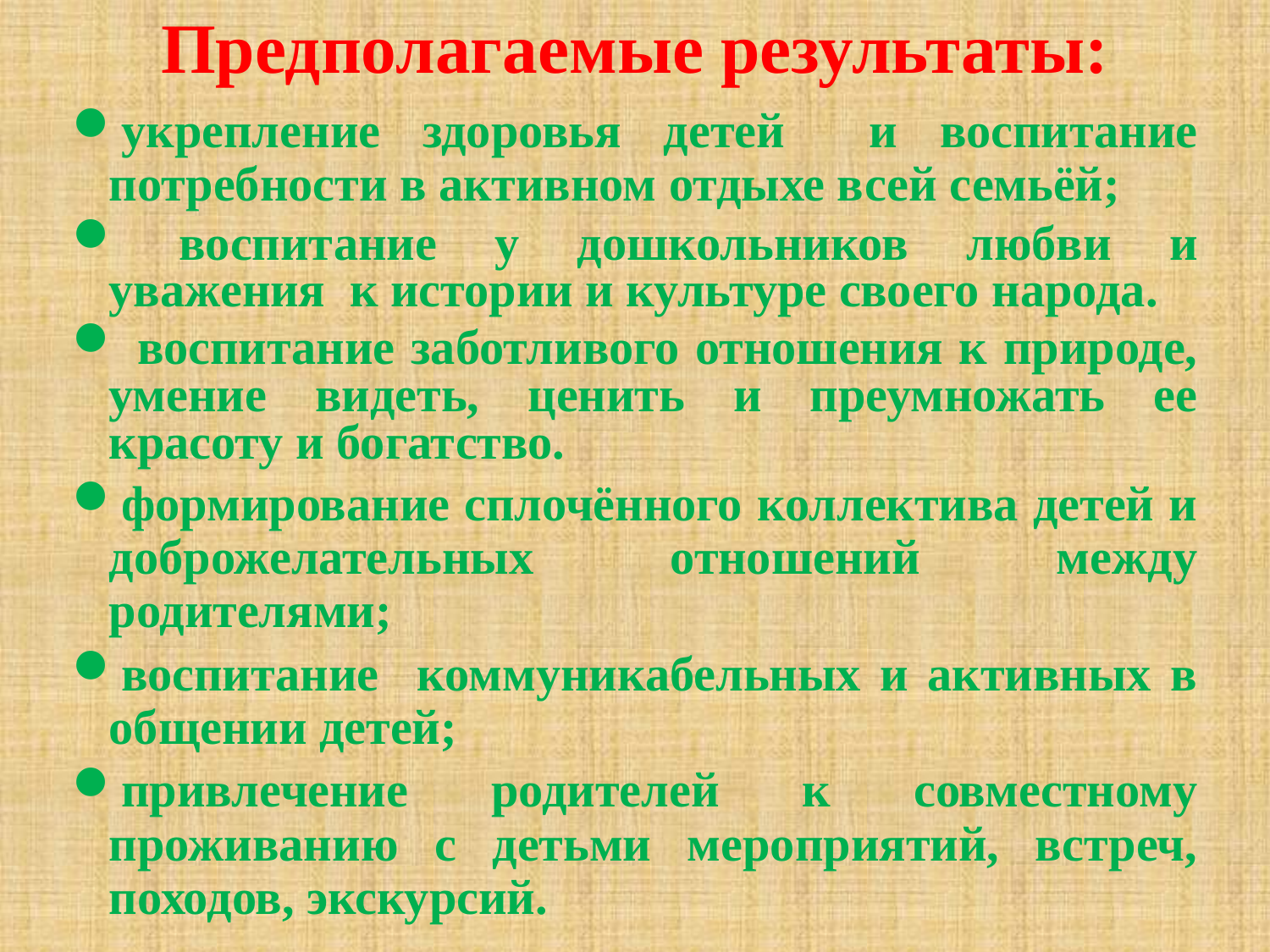

# Предполагаемые результаты:
укрепление здоровья детей  и воспитание потребности в активном отдыхе всей семьёй;
 воспитание у дошкольников любви и уважения  к истории и культуре своего народа.
 воспитание заботливого отношения к природе, умение видеть, ценить и преумножать ее красоту и богатство.
формирование сплочённого коллектива детей и доброжелательных отношений между родителями;
воспитание  коммуникабельных и активных в общении детей;
привлечение родителей к совместному проживанию с детьми мероприятий, встреч, походов, экскурсий.